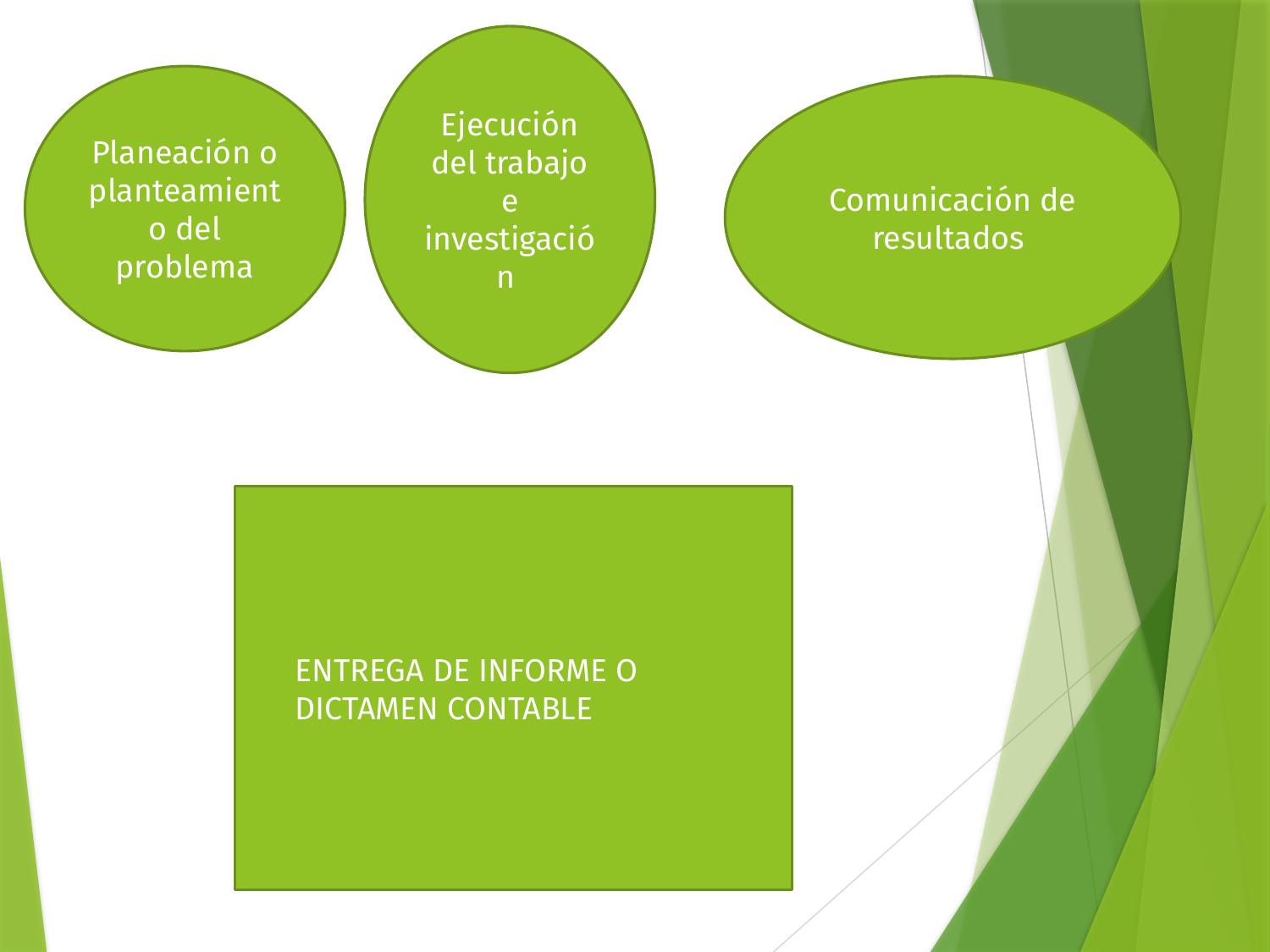

Ejecución del trabajo e investigación
Planeación o planteamiento del problema
Comunicación de resultados
ENTREGA DE INFORME O  DICTAMEN CONTABLE